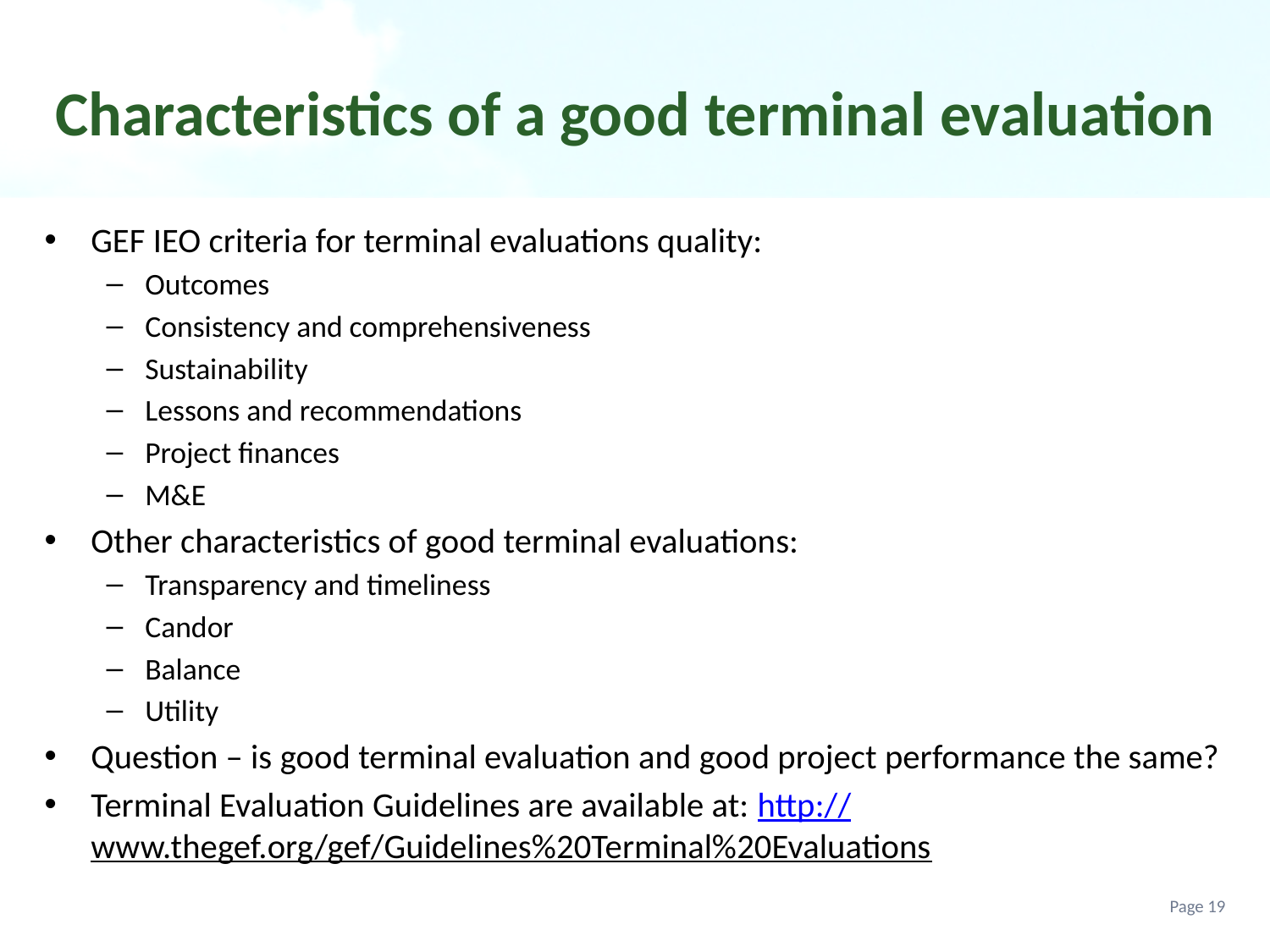

# Characteristics of a good terminal evaluation
GEF IEO criteria for terminal evaluations quality:
Outcomes
Consistency and comprehensiveness
Sustainability
Lessons and recommendations
Project finances
M&E
Other characteristics of good terminal evaluations:
Transparency and timeliness
Candor
Balance
Utility
Question – is good terminal evaluation and good project performance the same?
Terminal Evaluation Guidelines are available at: http://www.thegef.org/gef/Guidelines%20Terminal%20Evaluations